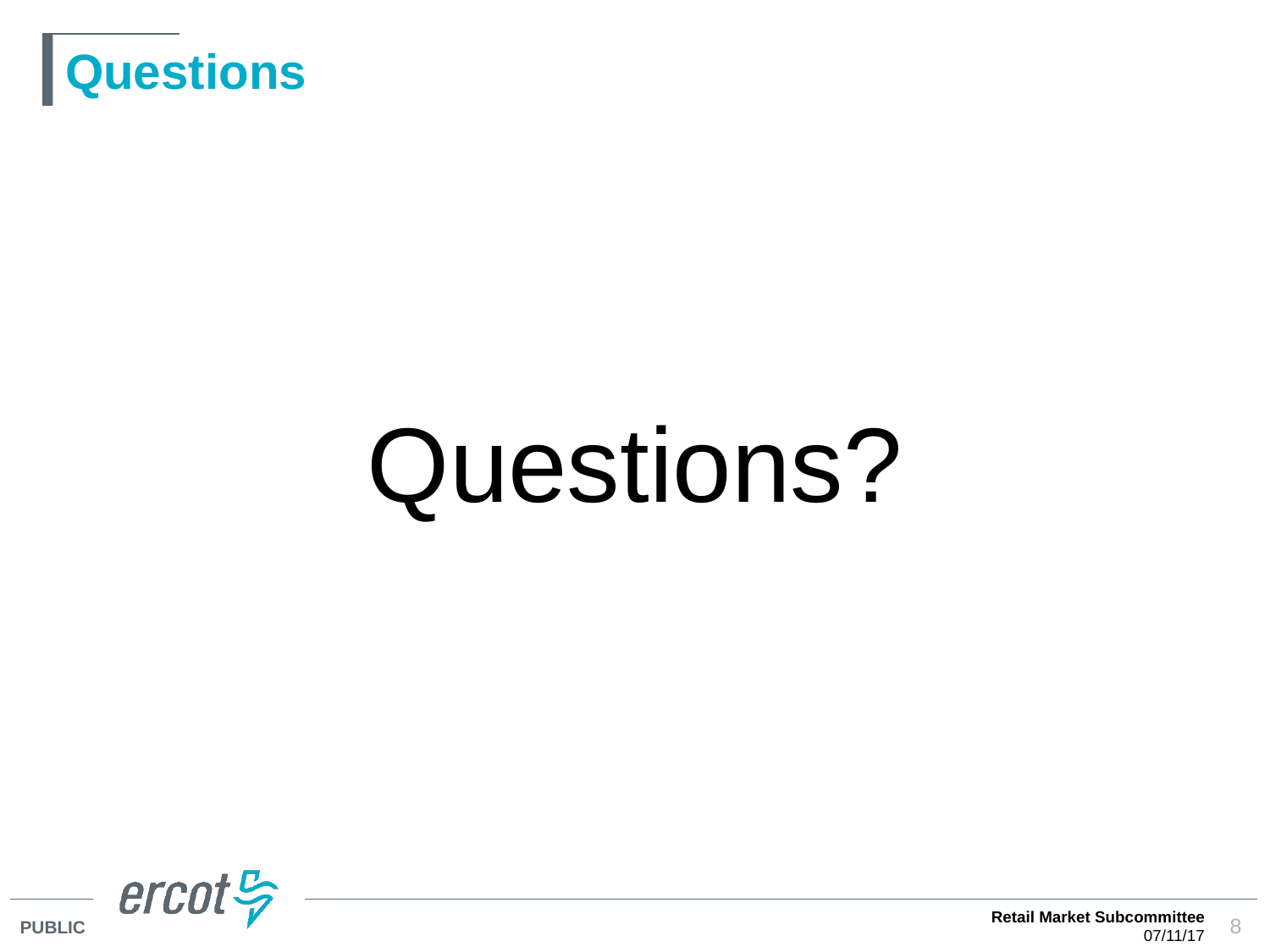

# Questions

Questions?
Retail Market Subcommittee
07/11/17
8